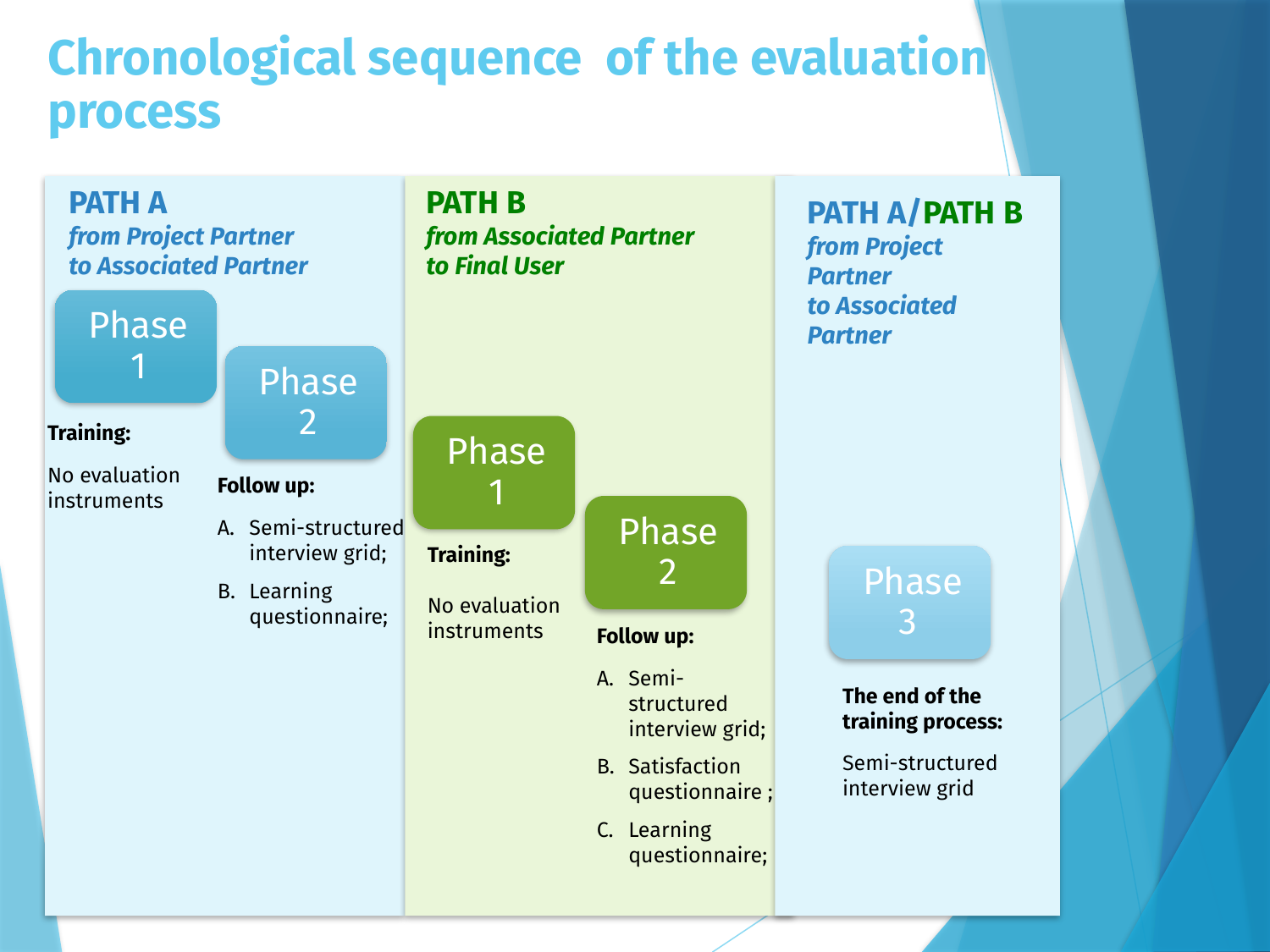

# Chronological sequence  of the evaluation process

PATH A
from Project Partner
to Associated Partner

PATH B
from Associated Partner
to Final User

PATH A/PATH B
from Project Partner
to Associated Partner
Phase 1
Phase 2
Phase 1
Phase 2
Phase 3
Training:

No evaluation instruments
Follow up:

Semi-structured interview grid;

Learning questionnaire;

Training:

No evaluation instruments

Follow up:

Semi-structured interview grid;

Satisfaction questionnaire ;

Learning questionnaire;
The end of the training process:

Semi-structured interview grid